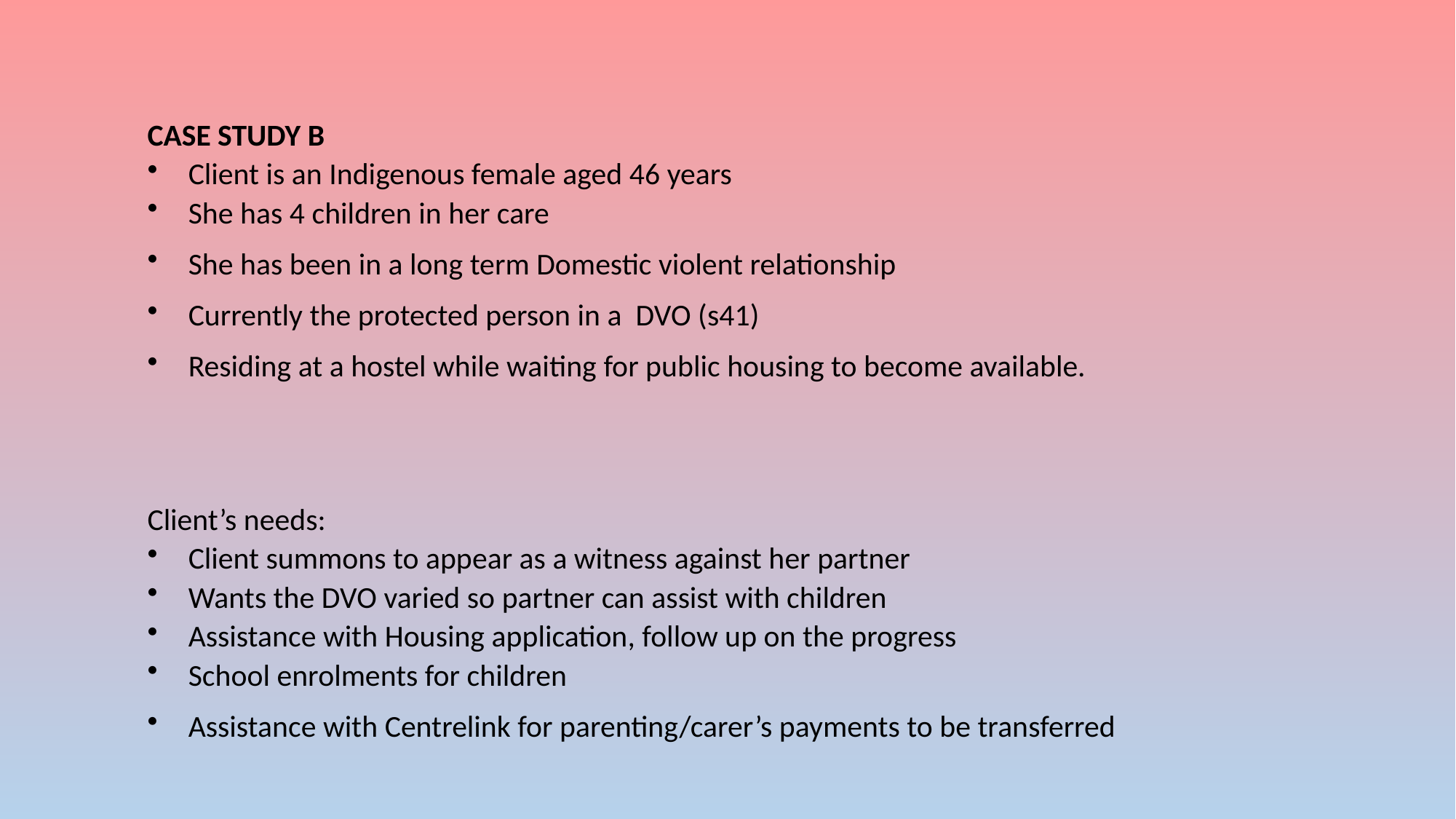

CASE STUDY B
Client is an Indigenous female aged 46 years
She has 4 children in her care
She has been in a long term Domestic violent relationship
Currently the protected person in a  DVO (s41)
Residing at a hostel while waiting for public housing to become available.

Client’s needs:
Client summons to appear as a witness against her partner
Wants the DVO varied so partner can assist with children
Assistance with Housing application, follow up on the progress
School enrolments for children
Assistance with Centrelink for parenting/carer’s payments to be transferred